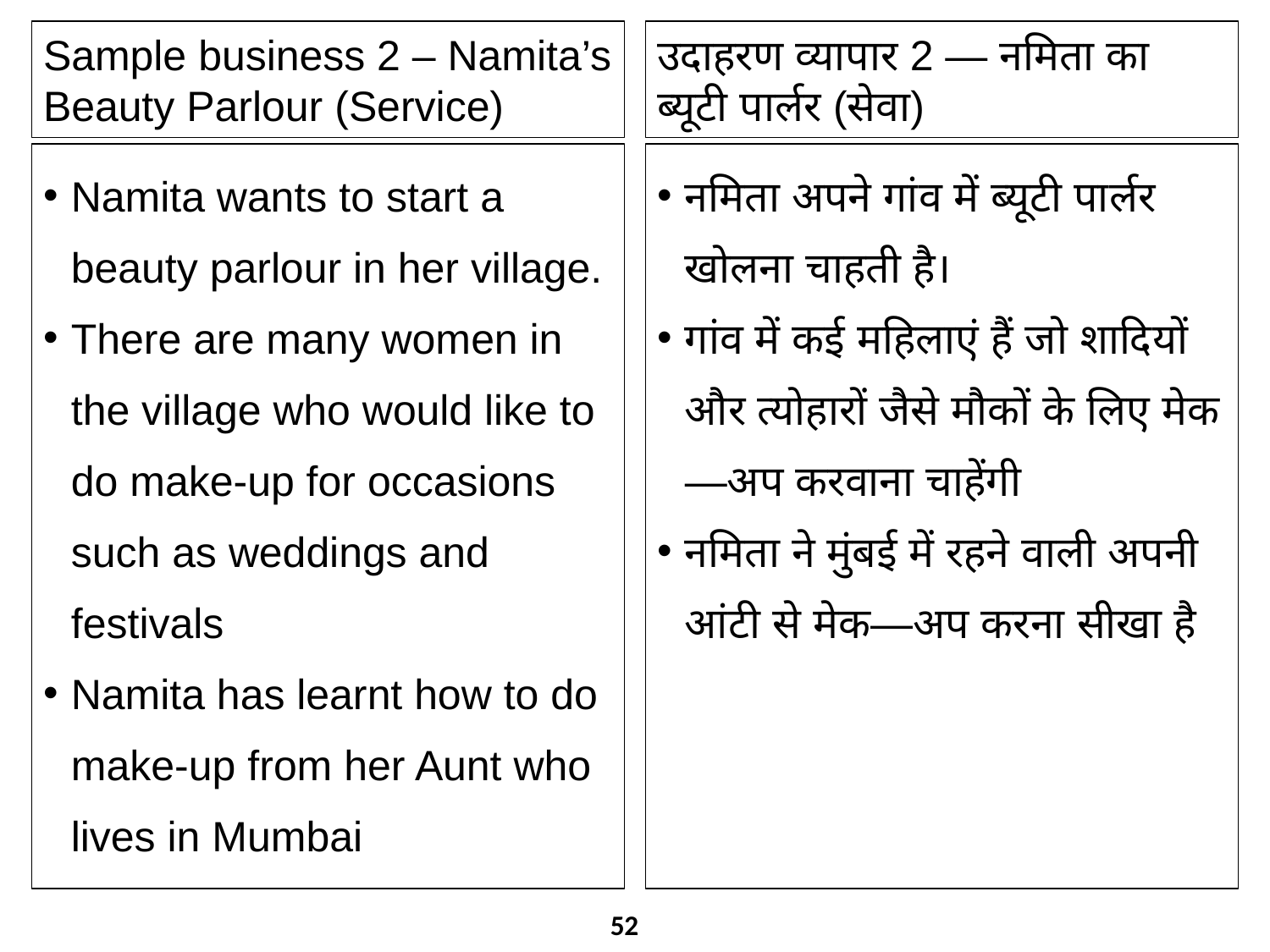

Sample business 2 – Namita’s Beauty Parlour (Service)
उदाहरण व्यापार 2 — नमिता का ब्यूटी पार्लर (सेवा)
Namita wants to start a beauty parlour in her village.
There are many women in the village who would like to do make-up for occasions such as weddings and festivals
Namita has learnt how to do make-up from her Aunt who lives in Mumbai
नमिता अपने गांव में ब्यूटी पार्लर खोलना चाहती है।
गांव में कई महिलाएं हैं जो शादियों और त्योहारों जैसे मौकों के लिए मेक—अप करवाना चाहेंगी
नमिता ने मुंबई में रहने वाली अपनी आंटी से मेक—अप करना सीखा है
52